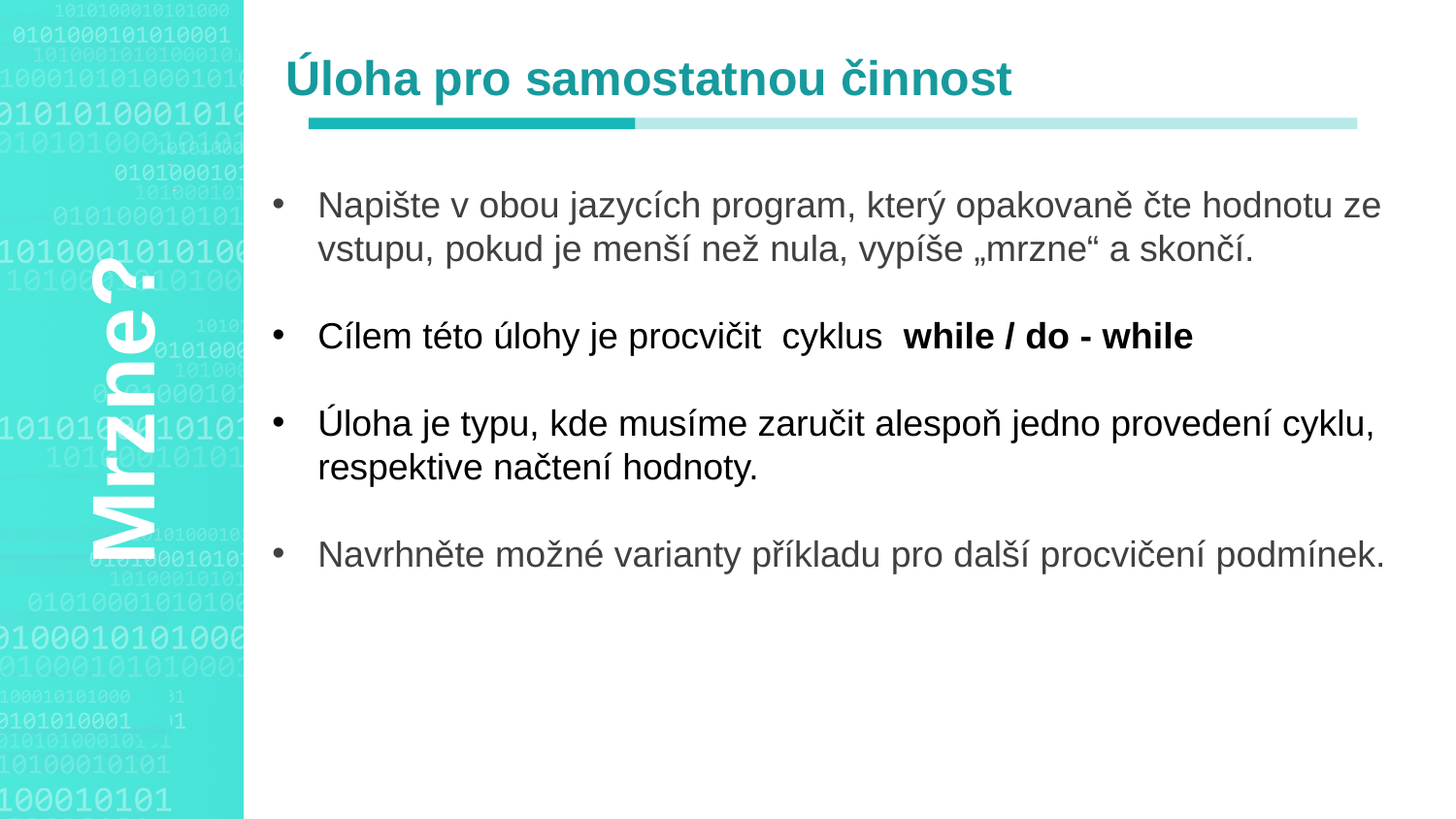

Úloha pro samostatnou činnost

Napište v obou jazycích program, který opakovaně čte hodnotu ze vstupu, pokud je menší než nula, vypíše „mrzne“ a skončí.

Cílem této úlohy je procvičit  cyklus  while / do - while

Úloha je typu, kde musíme zaručit alespoň jedno provedení cyklu,   respektive načtení hodnoty.
Navrhněte možné varianty příkladu pro další procvičení podmínek.

Agenda Style

Mrzne?